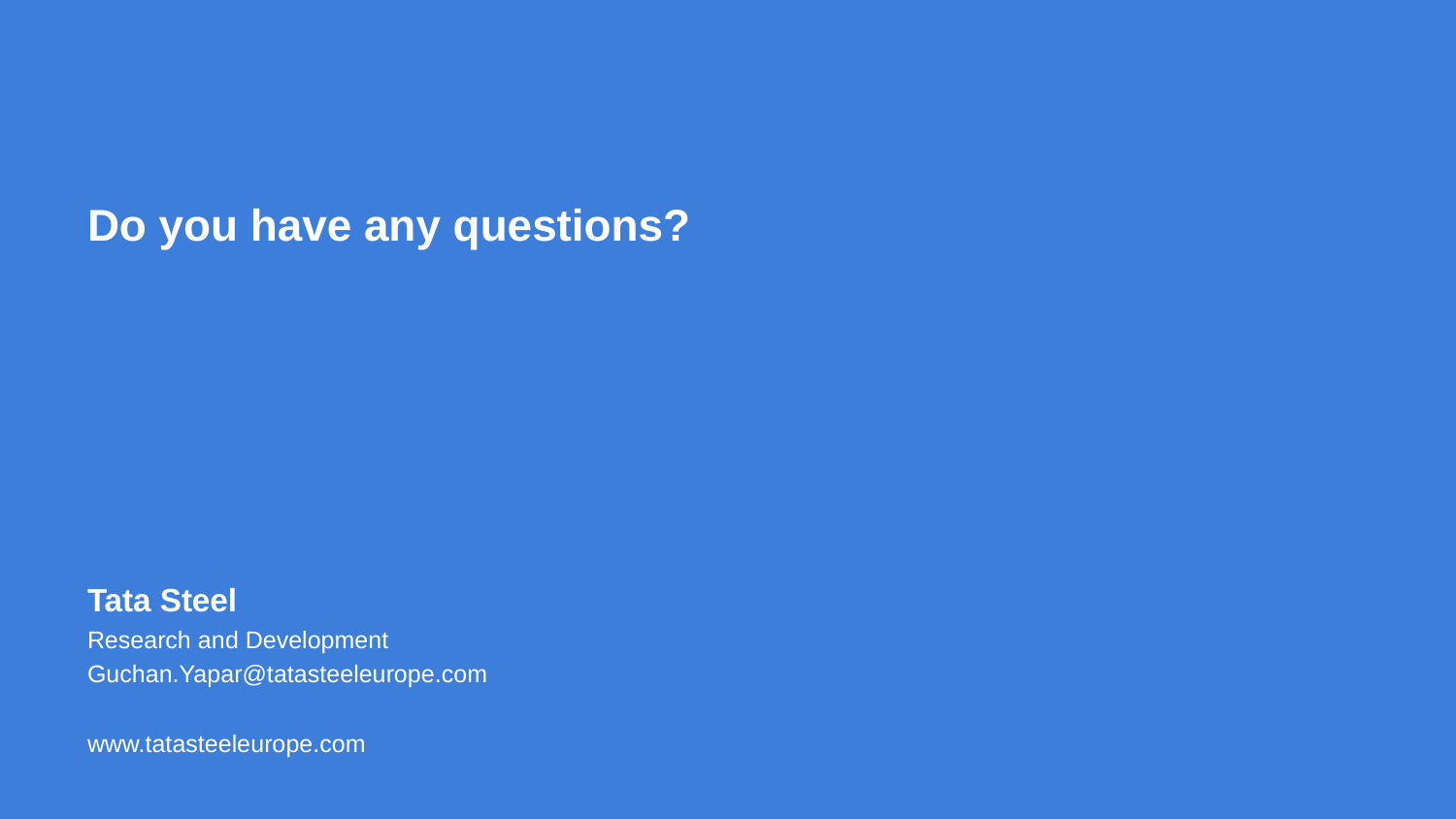

# Do you have any questions?
Tata Steel
Research and Development
Guchan.Yapar@tatasteeleurope.com

www.tatasteeleurope.com